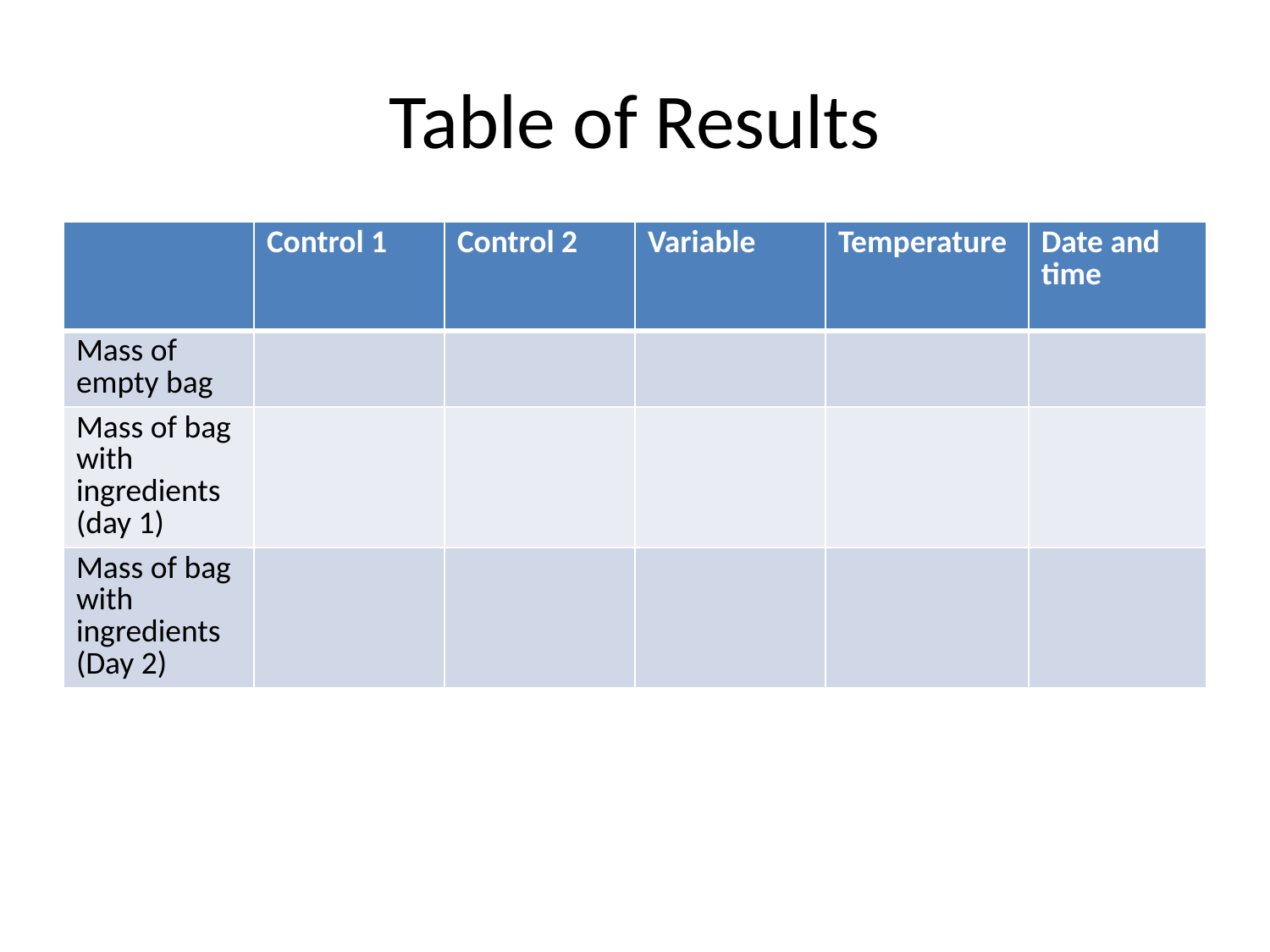

# Table of Results
|  | Control 1 | Control 2 | Variable | Temperature | Date and time |
| --- | --- | --- | --- | --- | --- |
| Mass of empty bag |  |  |  |  |  |
| Mass of bag with ingredients (day 1) |  |  |  |  |  |
| Mass of bag with ingredients (Day 2) |  |  |  |  |  |